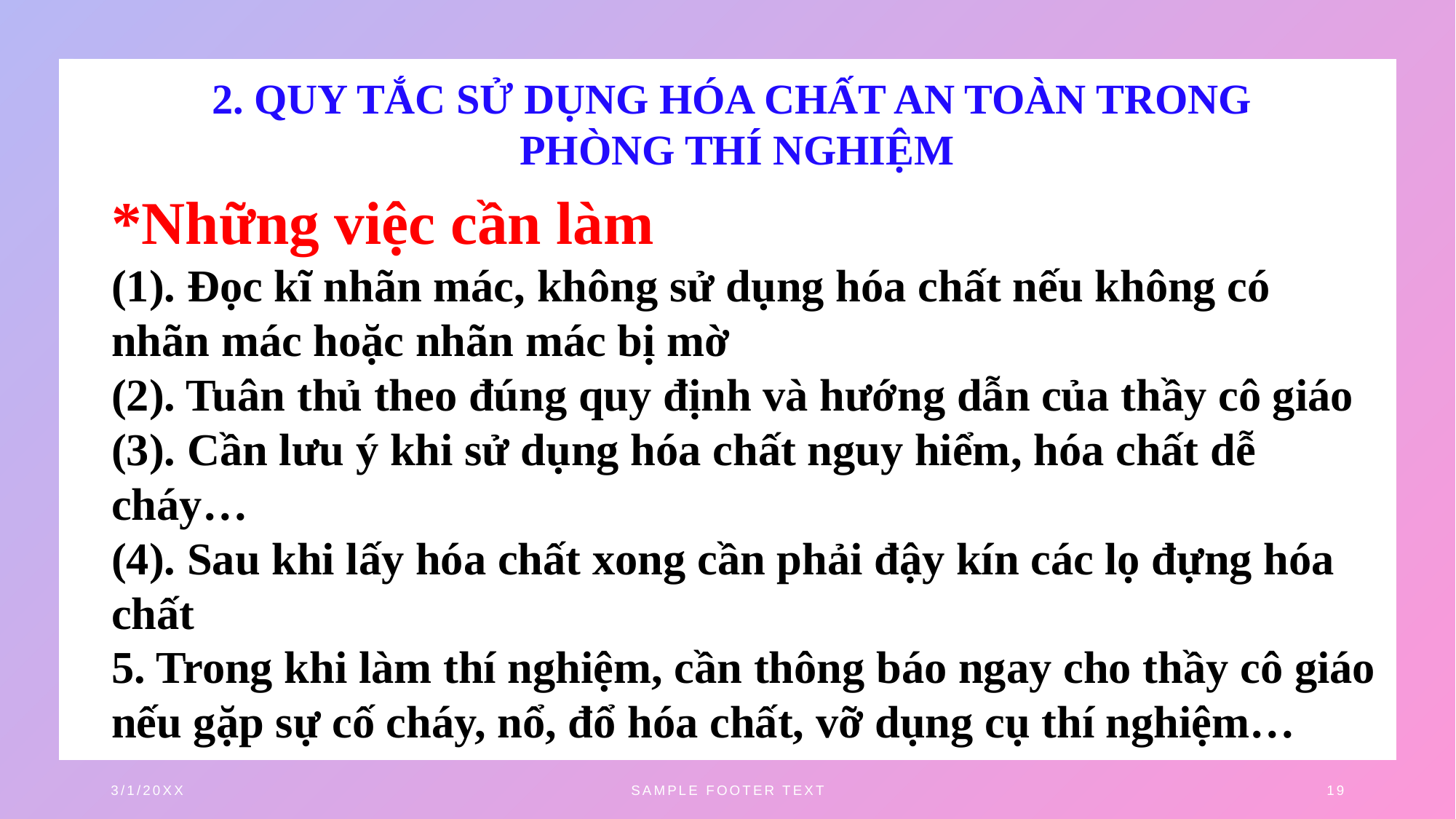

2. QUY TẮC SỬ DỤNG HÓA CHẤT AN TOÀN TRONG
PHÒNG THÍ NGHIỆM
*Những việc cần làm
(1). Đọc kĩ nhãn mác, không sử dụng hóa chất nếu không có nhãn mác hoặc nhãn mác bị mờ
(2). Tuân thủ theo đúng quy định và hướng dẫn của thầy cô giáo
(3). Cần lưu ý khi sử dụng hóa chất nguy hiểm, hóa chất dễ cháy…
(4). Sau khi lấy hóa chất xong cần phải đậy kín các lọ đựng hóa chất
5. Trong khi làm thí nghiệm, cần thông báo ngay cho thầy cô giáo nếu gặp sự cố cháy, nổ, đổ hóa chất, vỡ dụng cụ thí nghiệm…
3/1/20XX
SAMPLE FOOTER TEXT
19